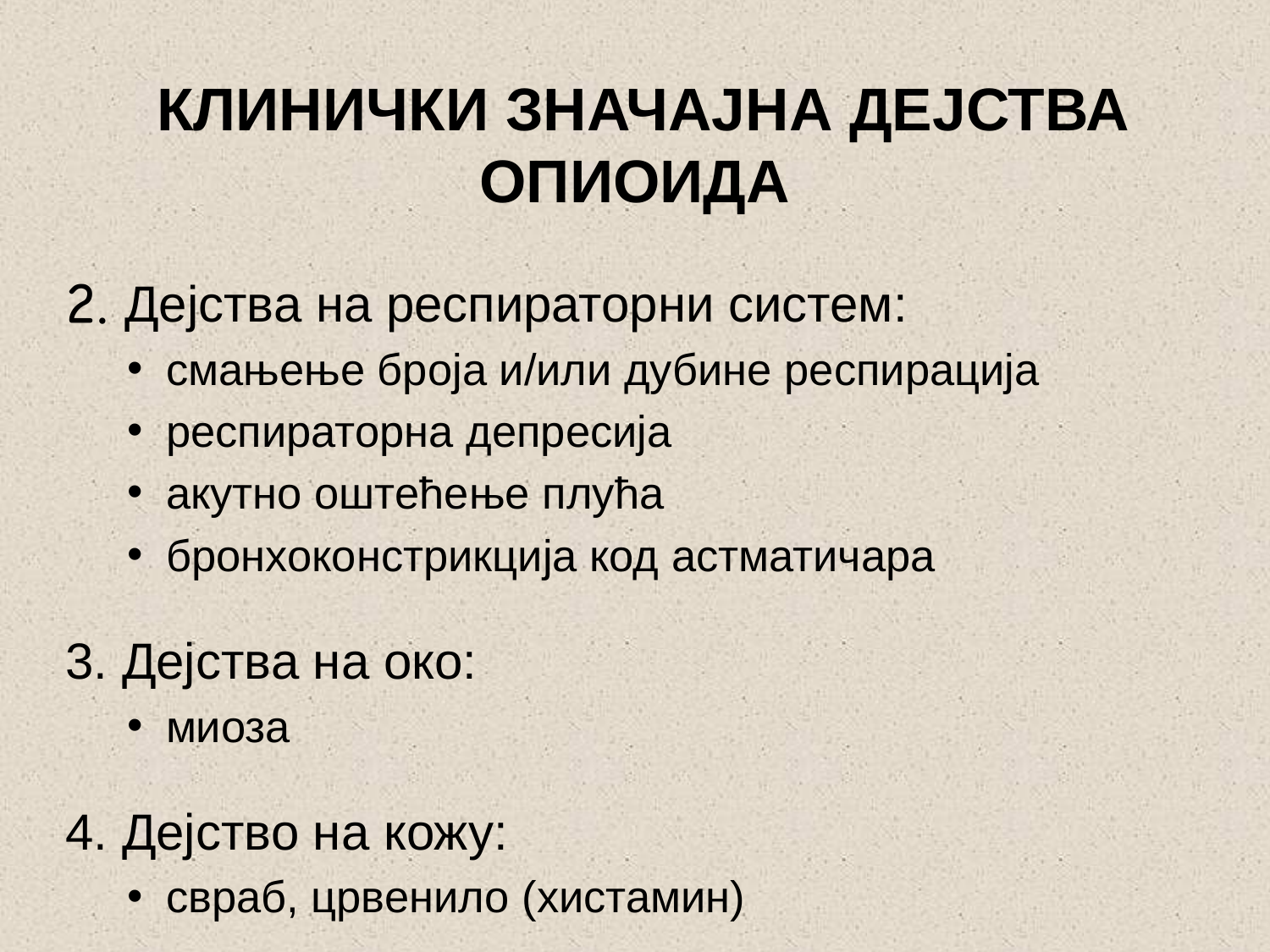

# КЛИНИЧКИ ЗНАЧАЈНА ДЕЈСТВА ОПИОИДА
2. Дејства на респираторни систем:
смањење броја и/или дубине респирација
респираторна депресија
акутно оштећење плућа
бронхоконстрикција код астматичара

3. Дејства на око:
миоза

4. Дејство на кожу:
свраб, црвенило (хистамин)